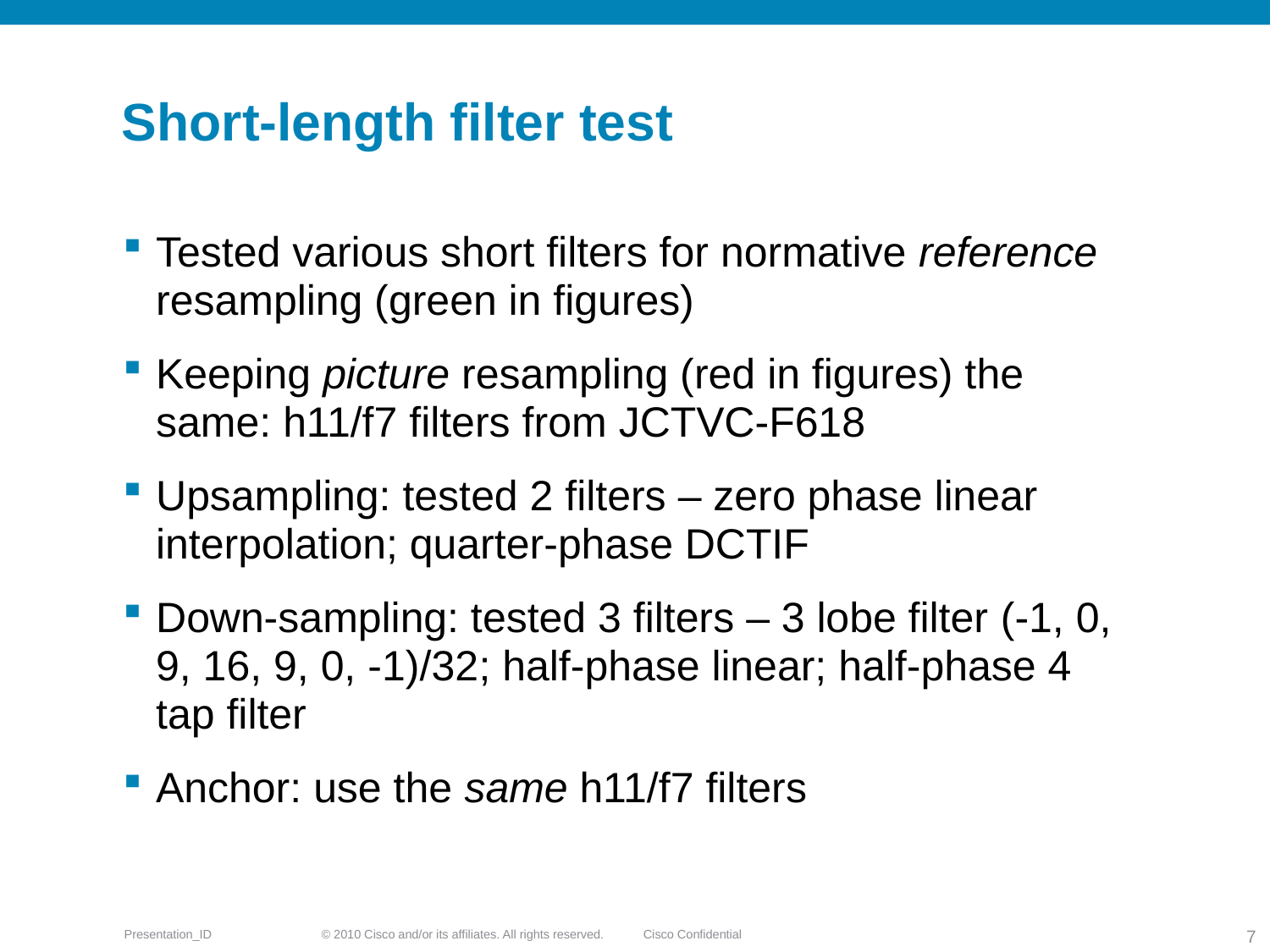

# Short-length filter test

Tested various short filters for normative reference resampling (green in figures)
Keeping picture resampling (red in figures) the same: h11/f7 filters from JCTVC-F618
Upsampling: tested 2 filters – zero phase linear interpolation; quarter-phase DCTIF
Down-sampling: tested 3 filters – 3 lobe filter (-1, 0, 9, 16, 9, 0, -1)/32; half-phase linear; half-phase 4 tap filter
Anchor: use the same h11/f7 filters